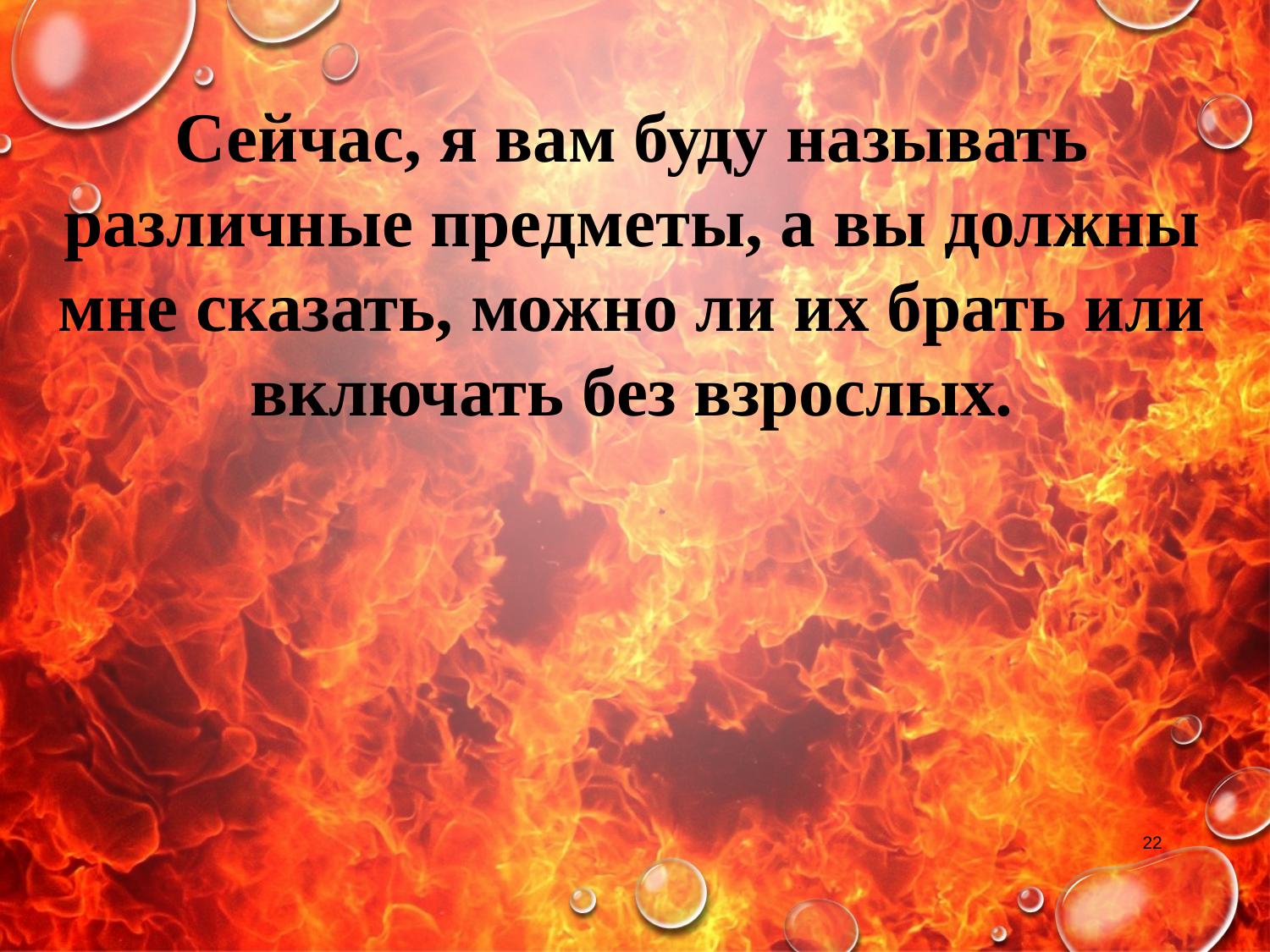

Сейчас, я вам буду называть различные предметы, а вы должны мне сказать, можно ли их брать или включать без взрослых.

22